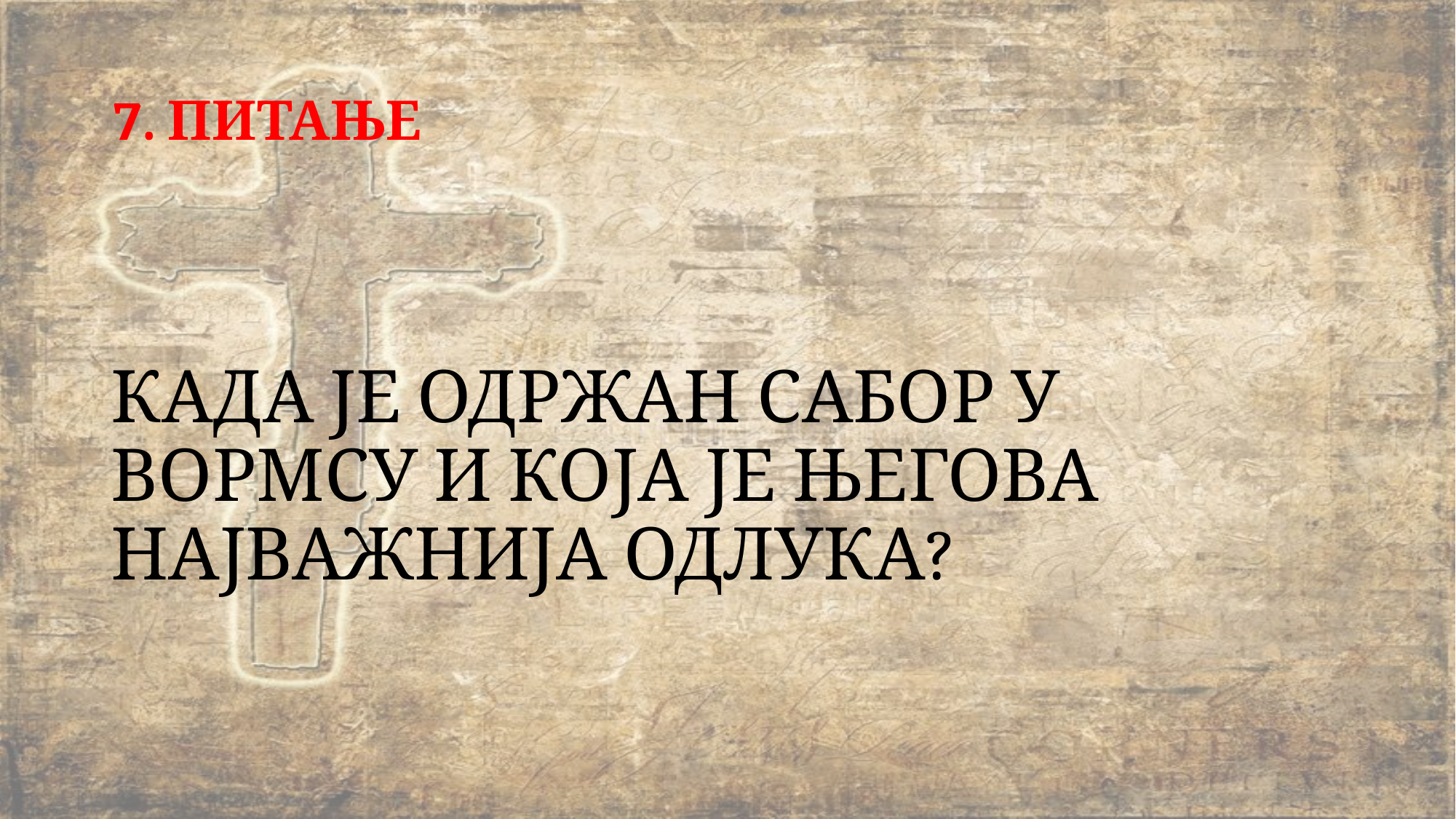

# 7. ПИТАЊЕ
КАДА ЈЕ ОДРЖАН САБОР У ВОРМСУ И КОЈА ЈЕ ЊЕГОВА НАЈВАЖНИЈА ОДЛУКА?